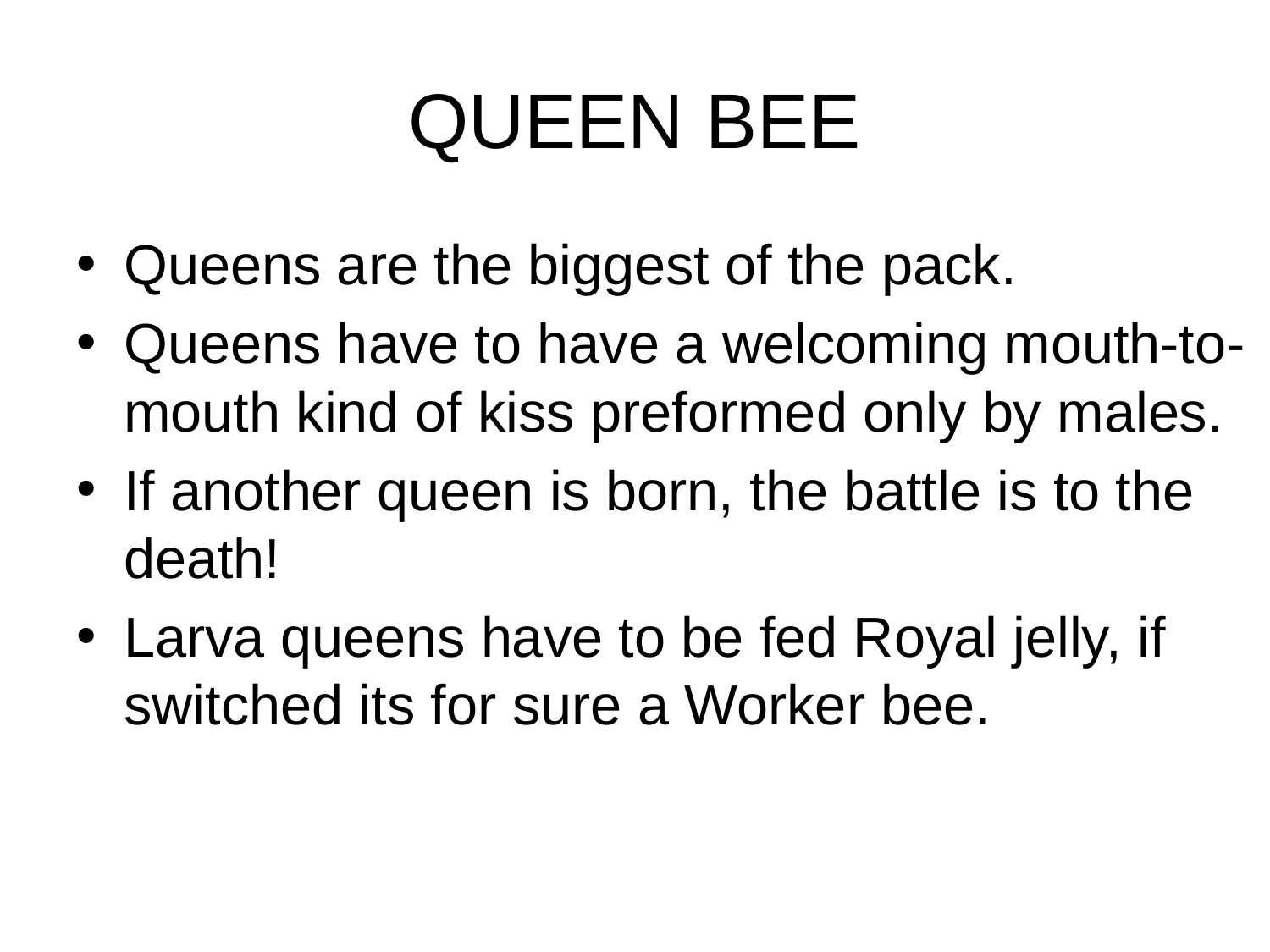

# QUEEN BEE
Queens are the biggest of the pack.
Queens have to have a welcoming mouth-to-mouth kind of kiss preformed only by males.
If another queen is born, the battle is to the death!
Larva queens have to be fed Royal jelly, if switched its for sure a Worker bee.